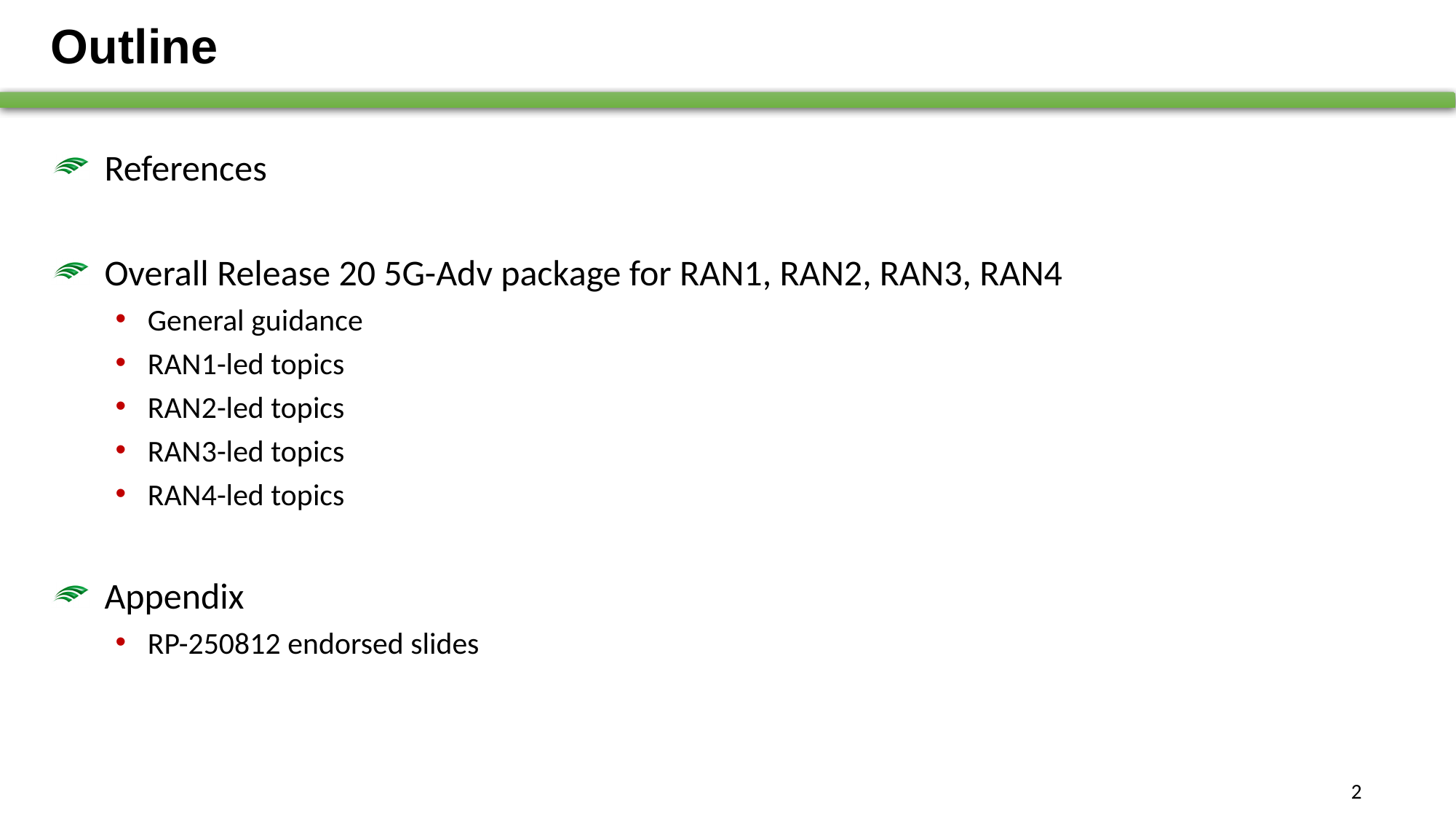

# Outline
References

Overall Release 20 5G-Adv package for RAN1, RAN2, RAN3, RAN4
General guidance
RAN1-led topics
RAN2-led topics
RAN3-led topics
RAN4-led topics

Appendix
RP-250812 endorsed slides